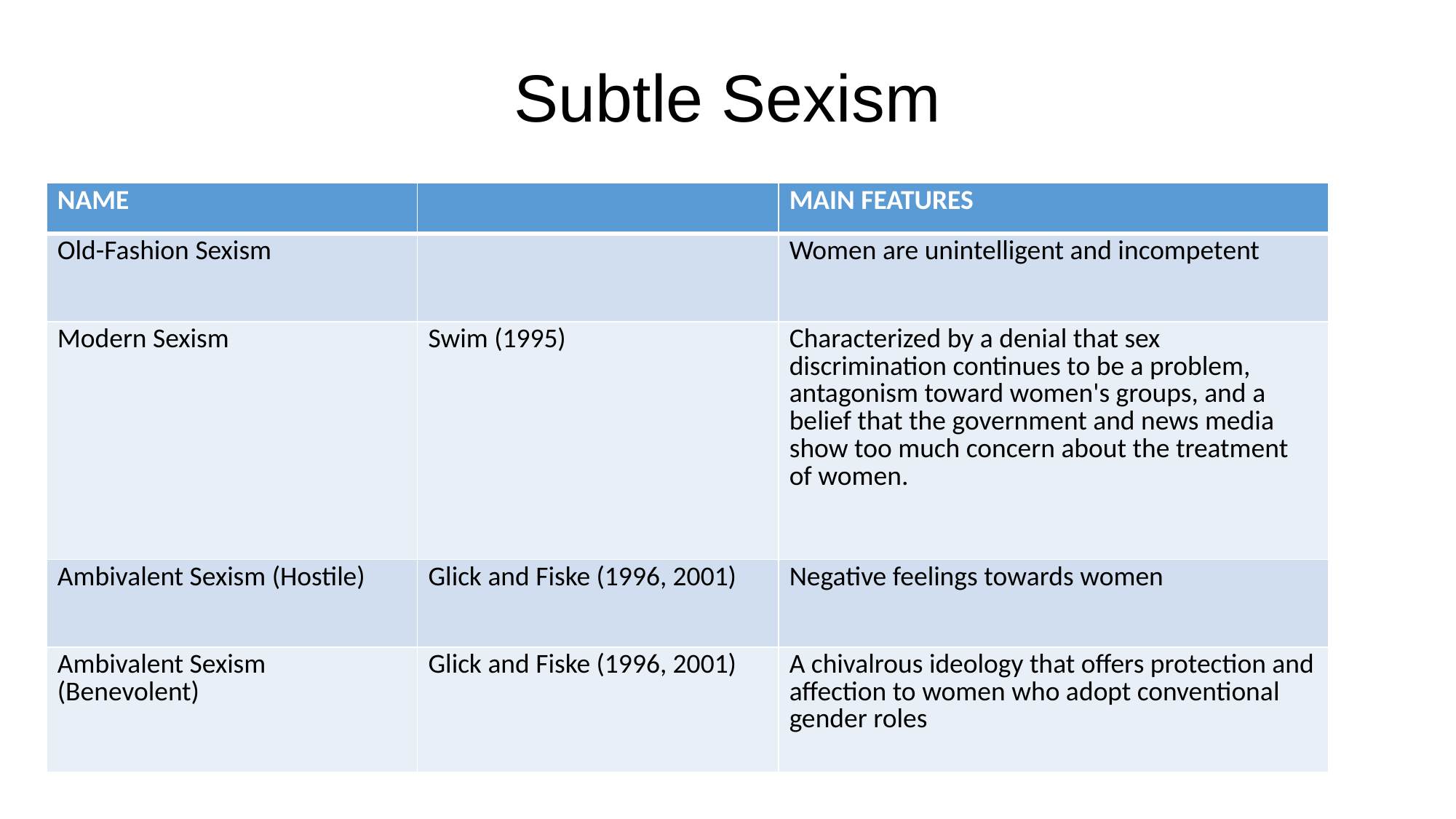

# Subtle Sexism
| NAME |  | MAIN FEATURES |
| --- | --- | --- |
| Old-Fashion Sexism |  | Women are unintelligent and incompetent |
| Modern Sexism | Swim (1995) | Characterized by a denial that sex discrimination continues to be a problem, antagonism toward women's groups, and a belief that the government and news media show too much concern about the treatment of women. |
| Ambivalent Sexism (Hostile) | Glick and Fiske (1996, 2001) | Negative feelings towards women |
| Ambivalent Sexism (Benevolent) | Glick and Fiske (1996, 2001) | A chivalrous ideology that offers protection and affection to women who adopt conventional gender roles |